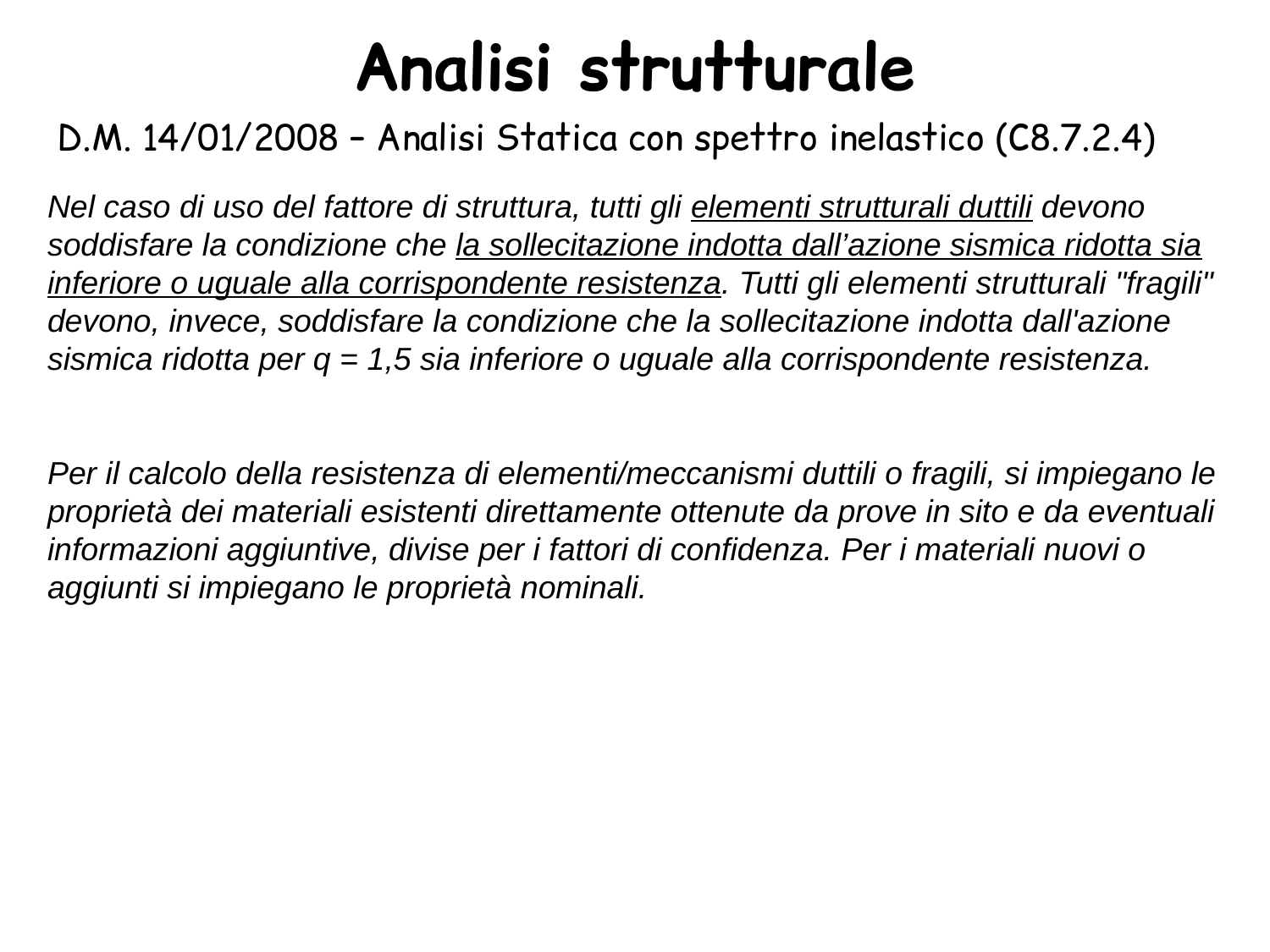

Analisi strutturale
D.M. 14/01/2008 – Analisi Statica con spettro inelastico (C8.7.2.4)
Nel caso di uso del fattore di struttura, tutti gli elementi strutturali duttili devono soddisfare la condizione che la sollecitazione indotta dall’azione sismica ridotta sia inferiore o uguale alla corrispondente resistenza. Tutti gli elementi strutturali "fragili" devono, invece, soddisfare la condizione che la sollecitazione indotta dall'azione sismica ridotta per q = 1,5 sia inferiore o uguale alla corrispondente resistenza.

Per il calcolo della resistenza di elementi/meccanismi duttili o fragili, si impiegano le proprietà dei materiali esistenti direttamente ottenute da prove in sito e da eventuali informazioni aggiuntive, divise per i fattori di confidenza. Per i materiali nuovi o aggiunti si impiegano le proprietà nominali.